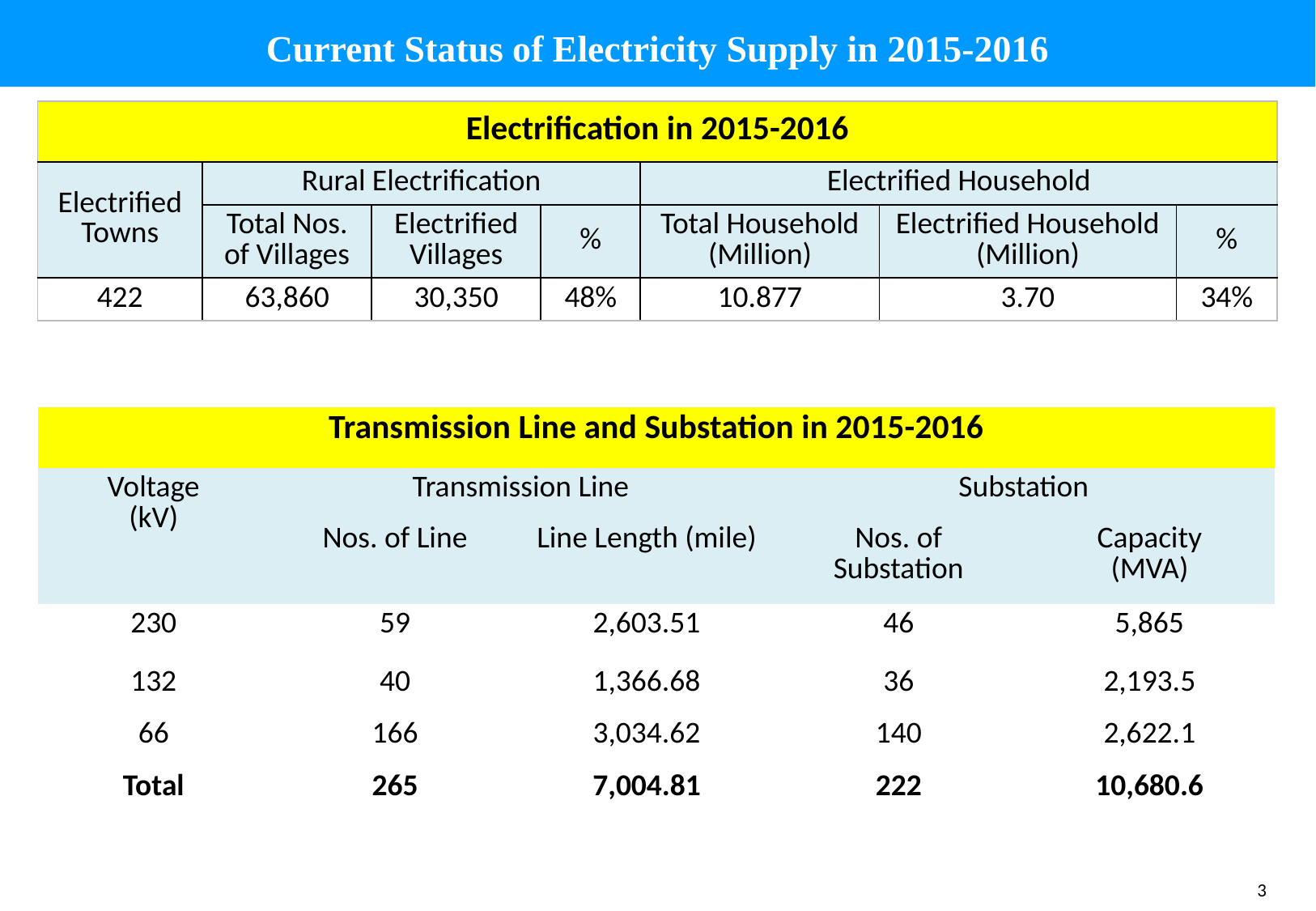

Current Status of Electricity Supply in 2015-2016
| Electrification in 2015-2016 |  |  |  |  |  |  |
| --- | --- | --- | --- | --- | --- | --- |
| Electrified Towns | Rural Electrification |  |  | Electrified Household |  |  |
|  | Total Nos. of Villages | Electrified Villages | % | Total Household (Million) | Electrified Household (Million) | % |
| 422 | 63,860 | 30,350 | 48% | 10.877 | 3.70 | 34% |

| Transmission Line and Substation in 2015-2016 |  |  |  |  |
| --- | --- | --- | --- | --- |
| Voltage (kV) | Transmission Line |  | Substation |  |
|  | Nos. of Line | Line Length (mile) | Nos. of Substation | Capacity (MVA) |
| 230 | 59 | 2,603.51 | 46 | 5,865 |
| 132 | 40 | 1,366.68 | 36 | 2,193.5 |
| 66 | 166 | 3,034.62 | 140 | 2,622.1 |
| Total | 265 | 7,004.81 | 222 | 10,680.6 |
3